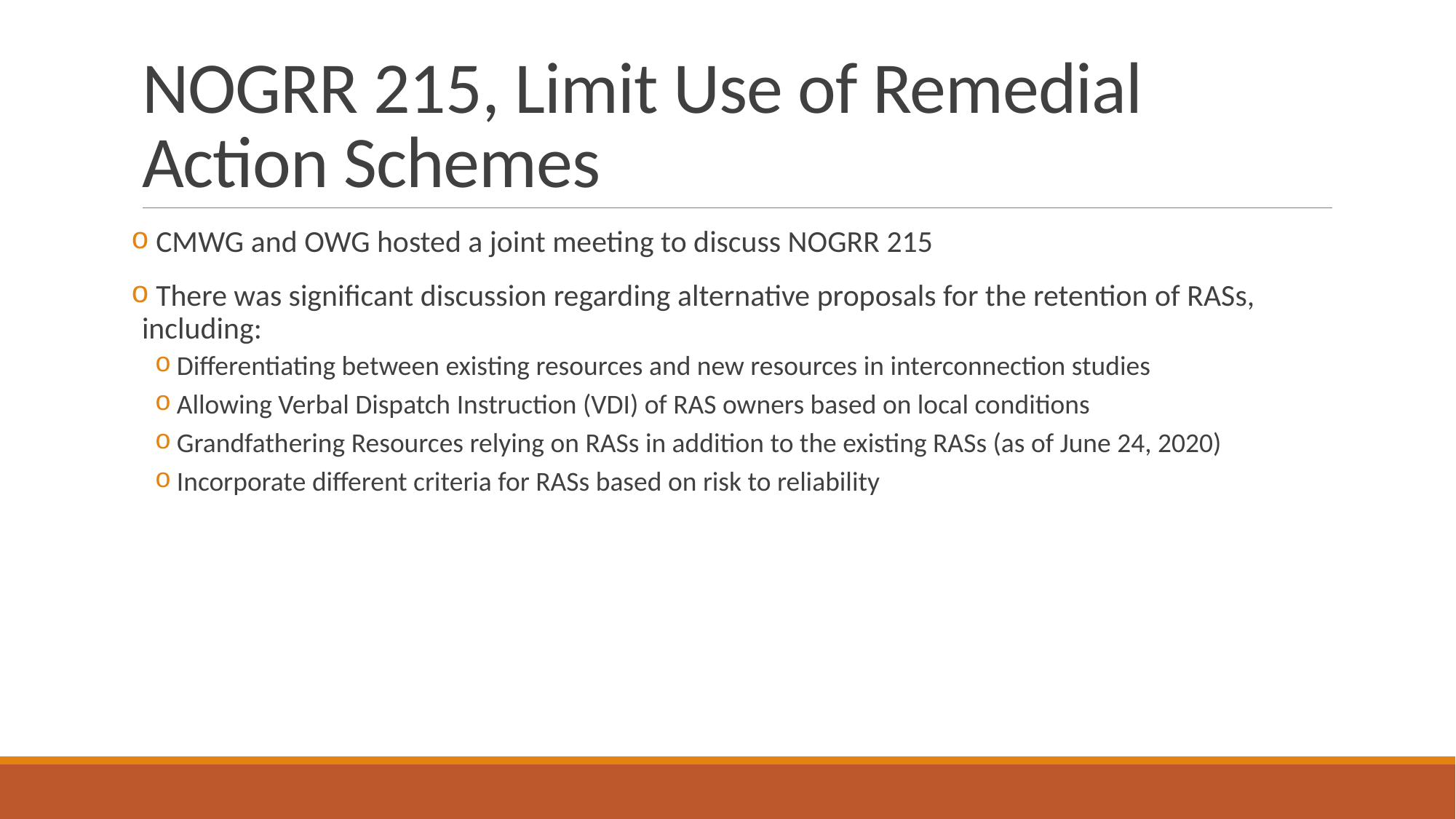

# NOGRR 215, Limit Use of Remedial Action Schemes
 CMWG and OWG hosted a joint meeting to discuss NOGRR 215
 There was significant discussion regarding alternative proposals for the retention of RASs, including:
Differentiating between existing resources and new resources in interconnection studies
Allowing Verbal Dispatch Instruction (VDI) of RAS owners based on local conditions
Grandfathering Resources relying on RASs in addition to the existing RASs (as of June 24, 2020)
Incorporate different criteria for RASs based on risk to reliability